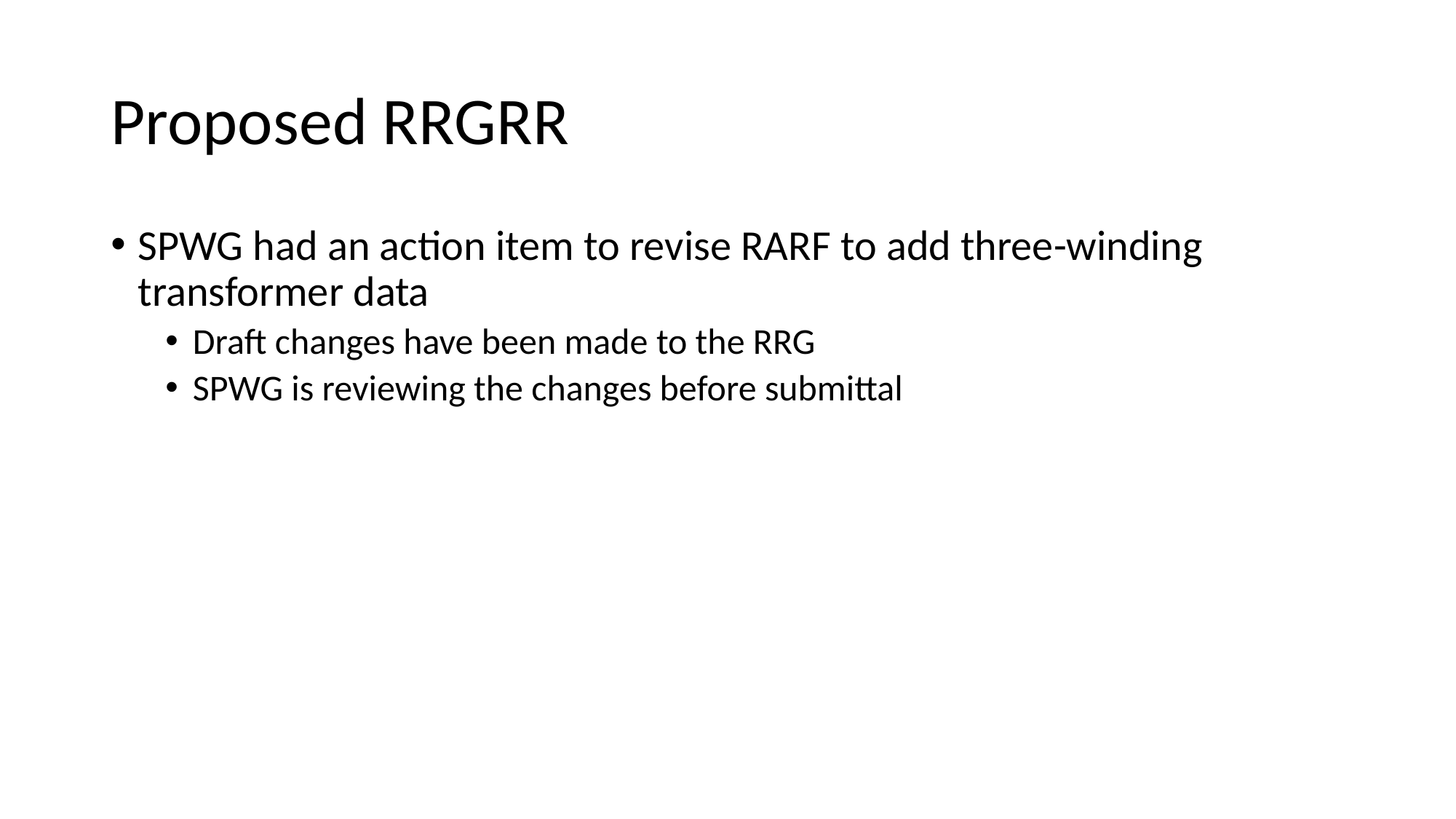

# Proposed RRGRR
SPWG had an action item to revise RARF to add three-winding transformer data
Draft changes have been made to the RRG
SPWG is reviewing the changes before submittal